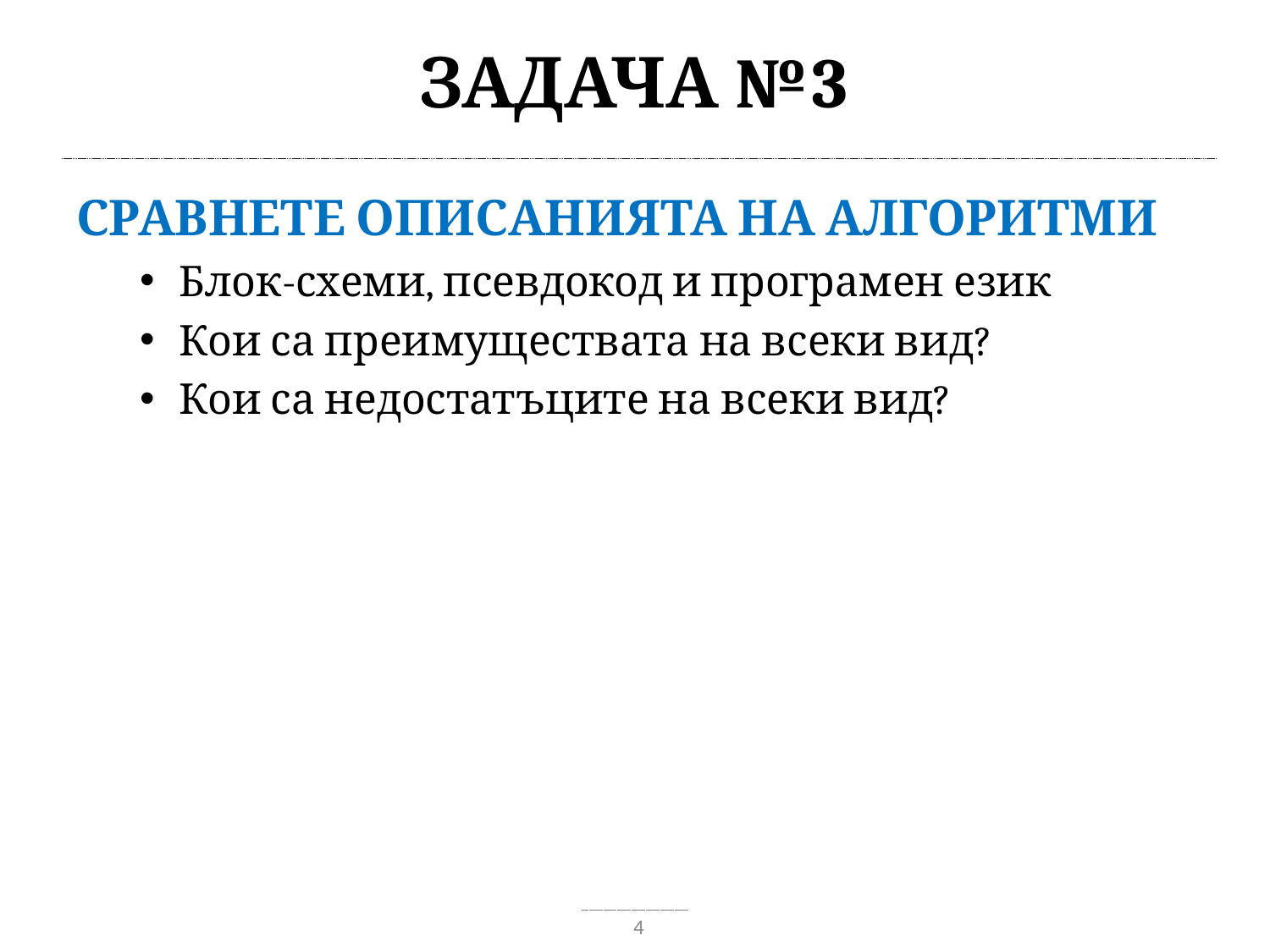

# Задача №3
Сравнете описанията на алгоритми
Блок-схеми, псевдокод и програмен език
Кои са преимуществата на всеки вид?
Кои са недостатъците на всеки вид?
4